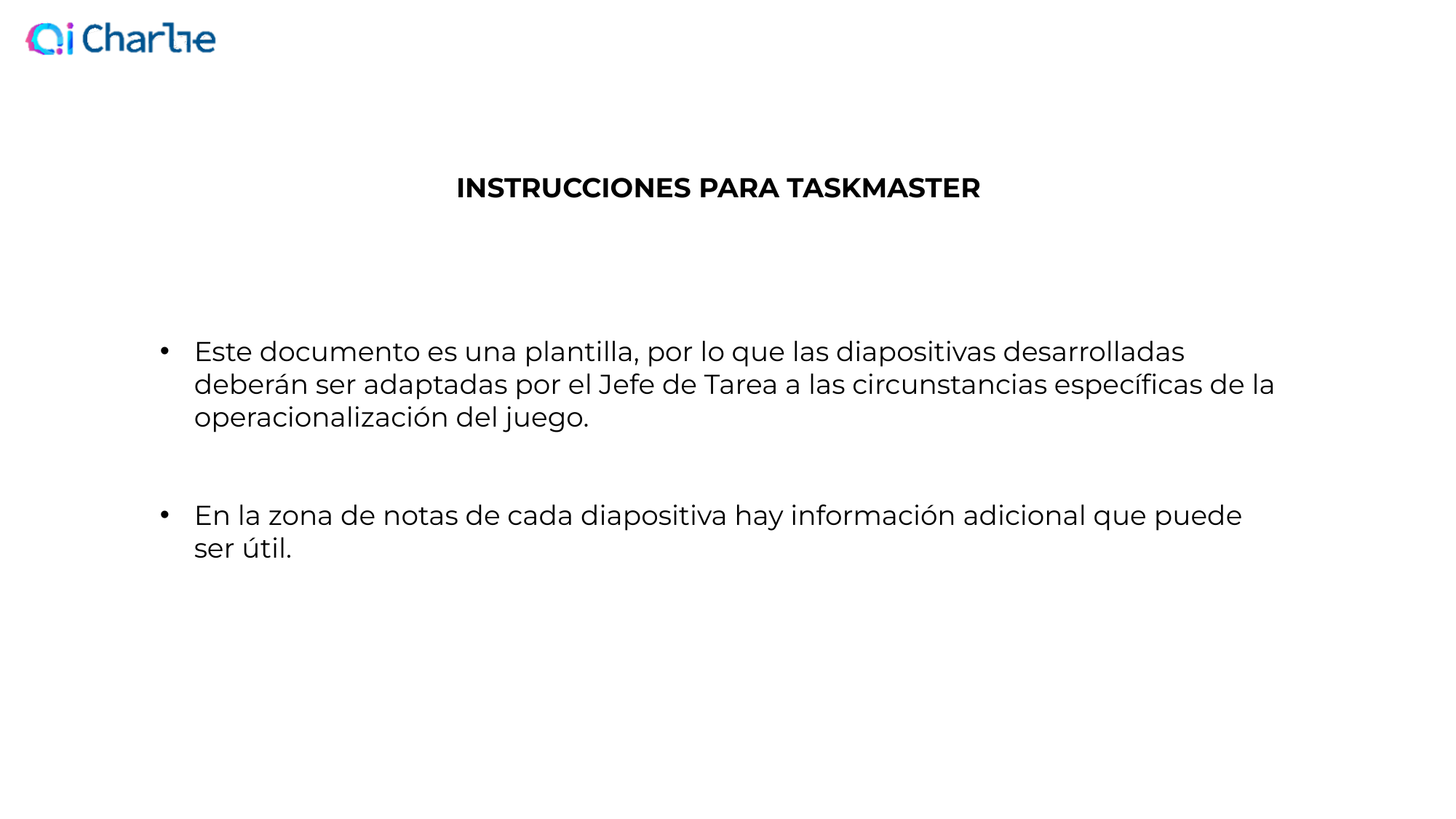

INSTRUCCIONES PARA TASKMASTER

Este documento es una plantilla, por lo que las diapositivas desarrolladas deberán ser adaptadas por el Jefe de Tarea a las circunstancias específicas de la operacionalización del juego.

En la zona de notas de cada diapositiva hay información adicional que puede ser útil.